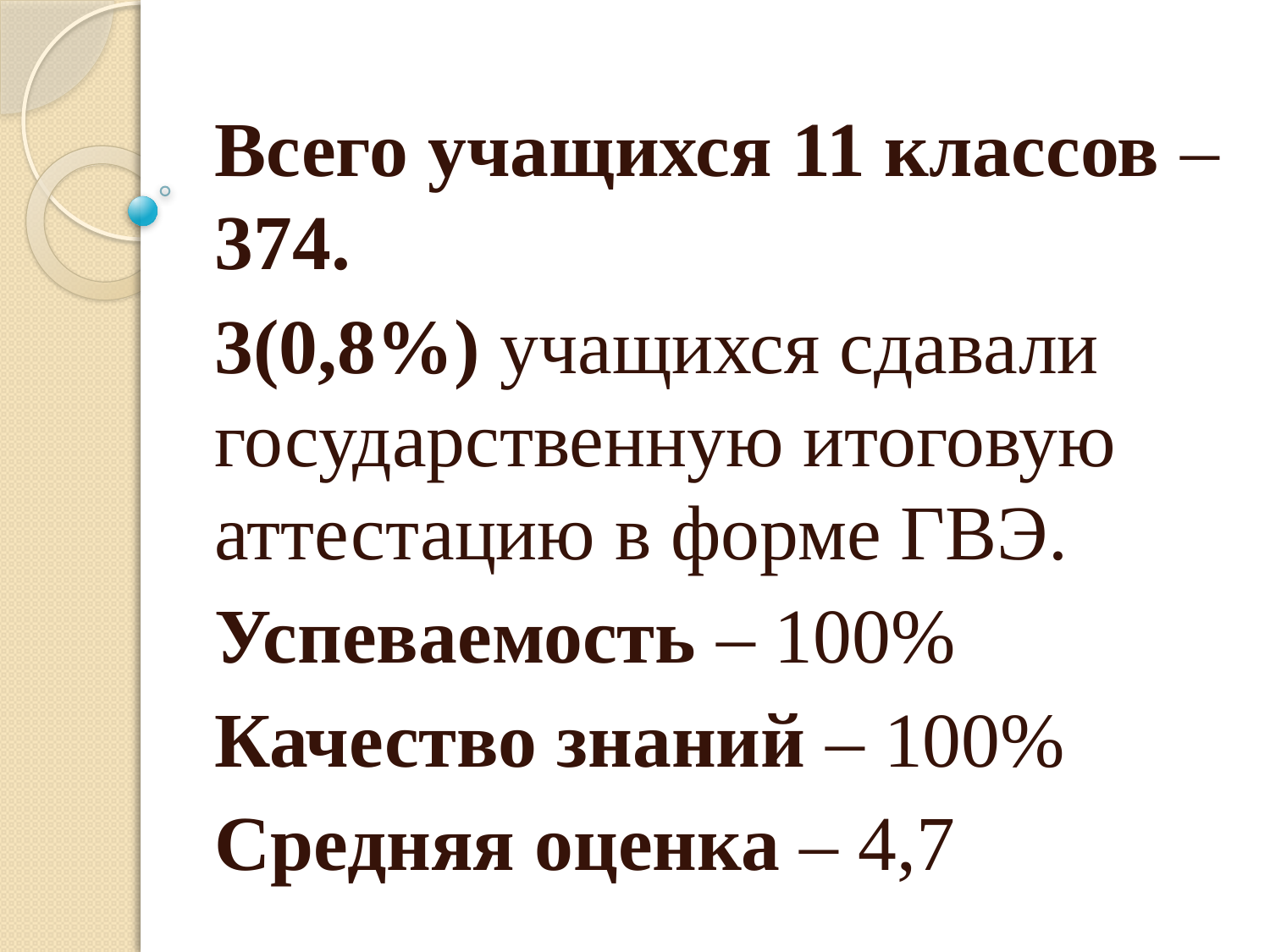

#
Всего учащихся 11 классов – 374.
3(0,8%) учащихся сдавали государственную итоговую аттестацию в форме ГВЭ.
Успеваемость – 100%
Качество знаний – 100%
Средняя оценка – 4,7